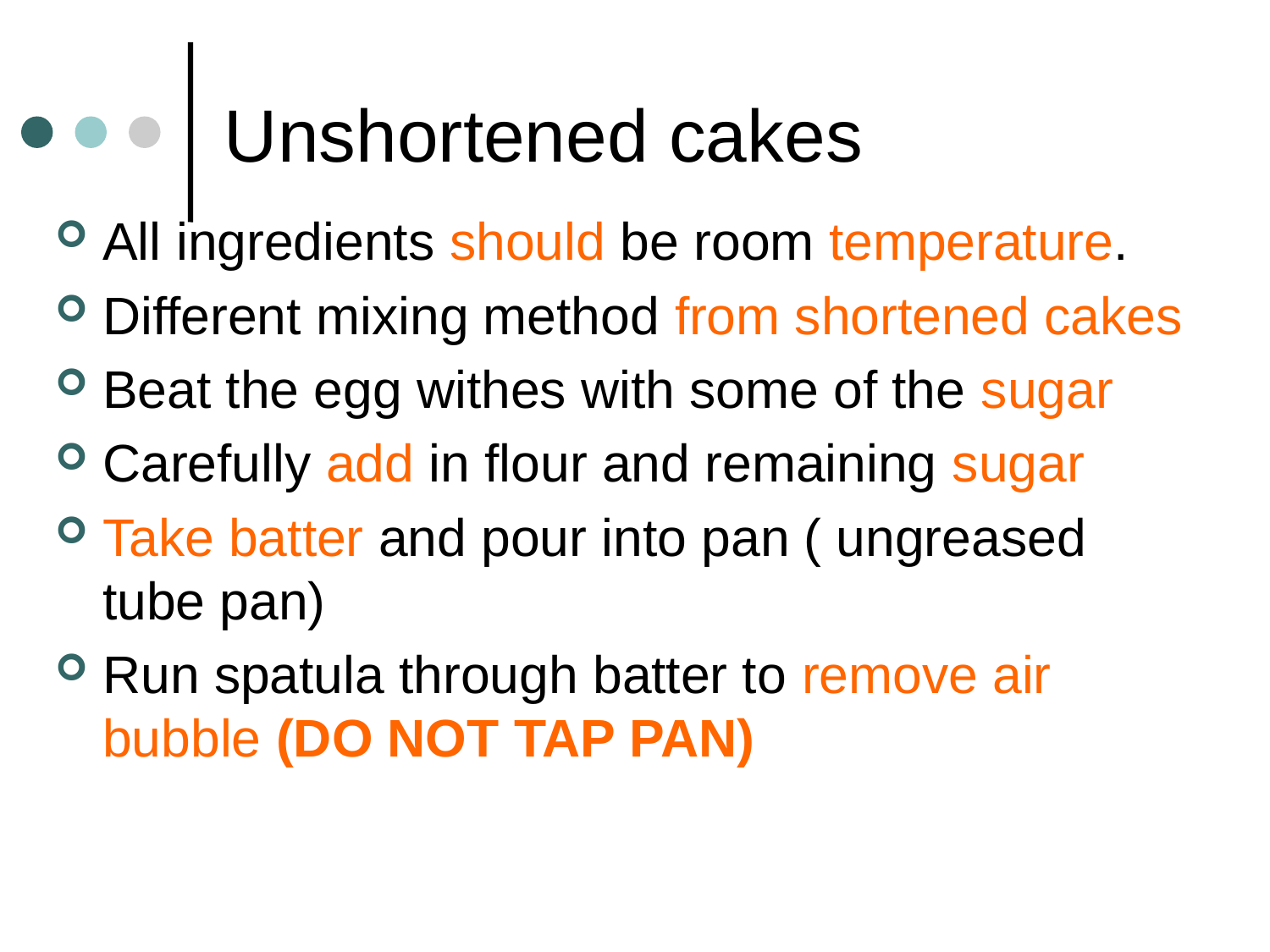

# Unshortened cakes
All ingredients should be room temperature.
Different mixing method from shortened cakes
Beat the egg withes with some of the sugar
Carefully add in flour and remaining sugar
Take batter and pour into pan ( ungreased tube pan)
Run spatula through batter to remove air bubble (DO NOT TAP PAN)